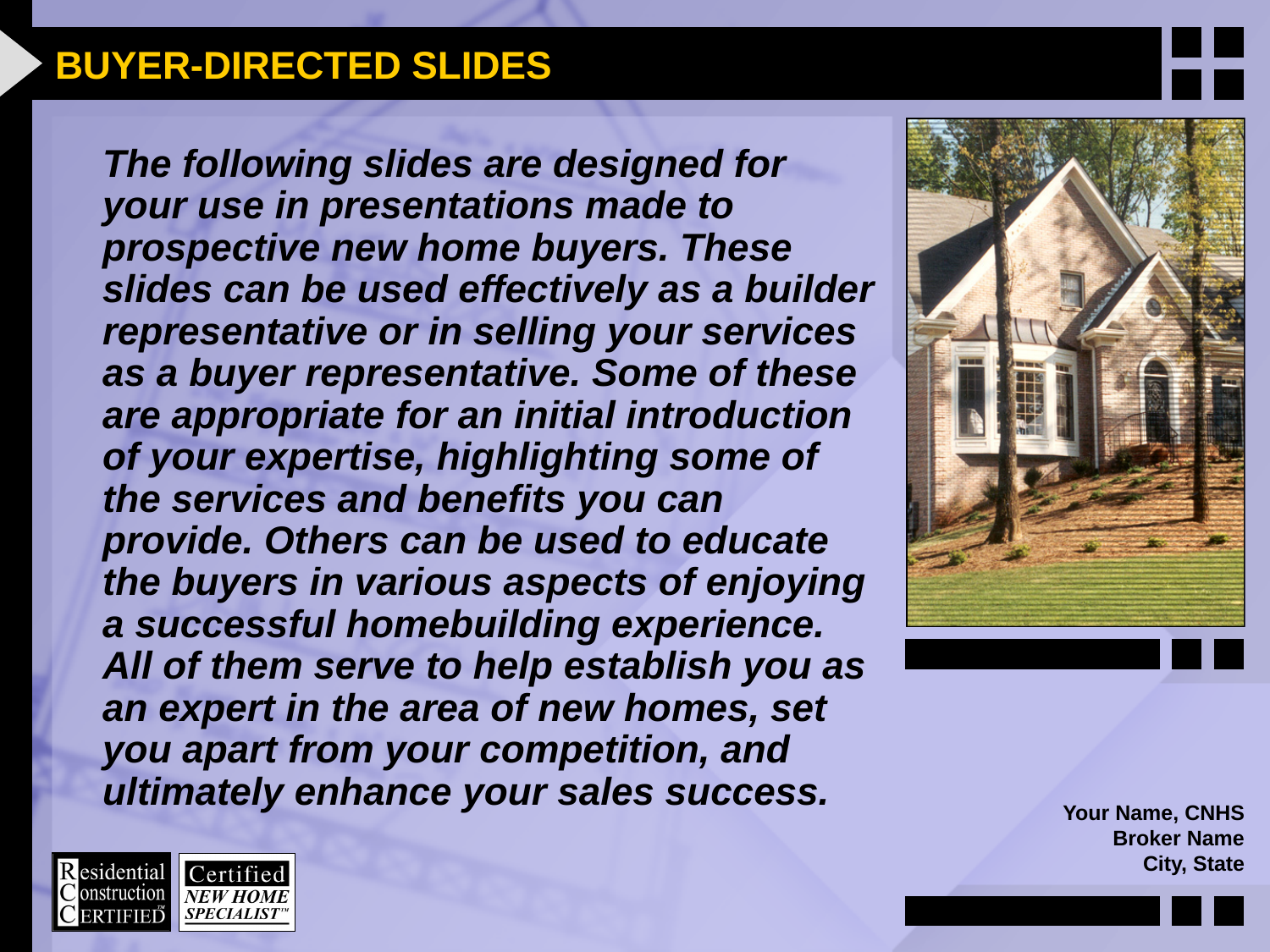

# BUYER-DIRECTED SLIDES
	The following slides are designed for your use in presentations made to prospective new home buyers. These slides can be used effectively as a builder representative or in selling your services as a buyer representative. Some of these are appropriate for an initial introduction of your expertise, highlighting some of the services and benefits you can provide. Others can be used to educate the buyers in various aspects of enjoying a successful homebuilding experience. All of them serve to help establish you as an expert in the area of new homes, set you apart from your competition, and ultimately enhance your sales success.
Your Name, CNHS
Broker Name
City, State